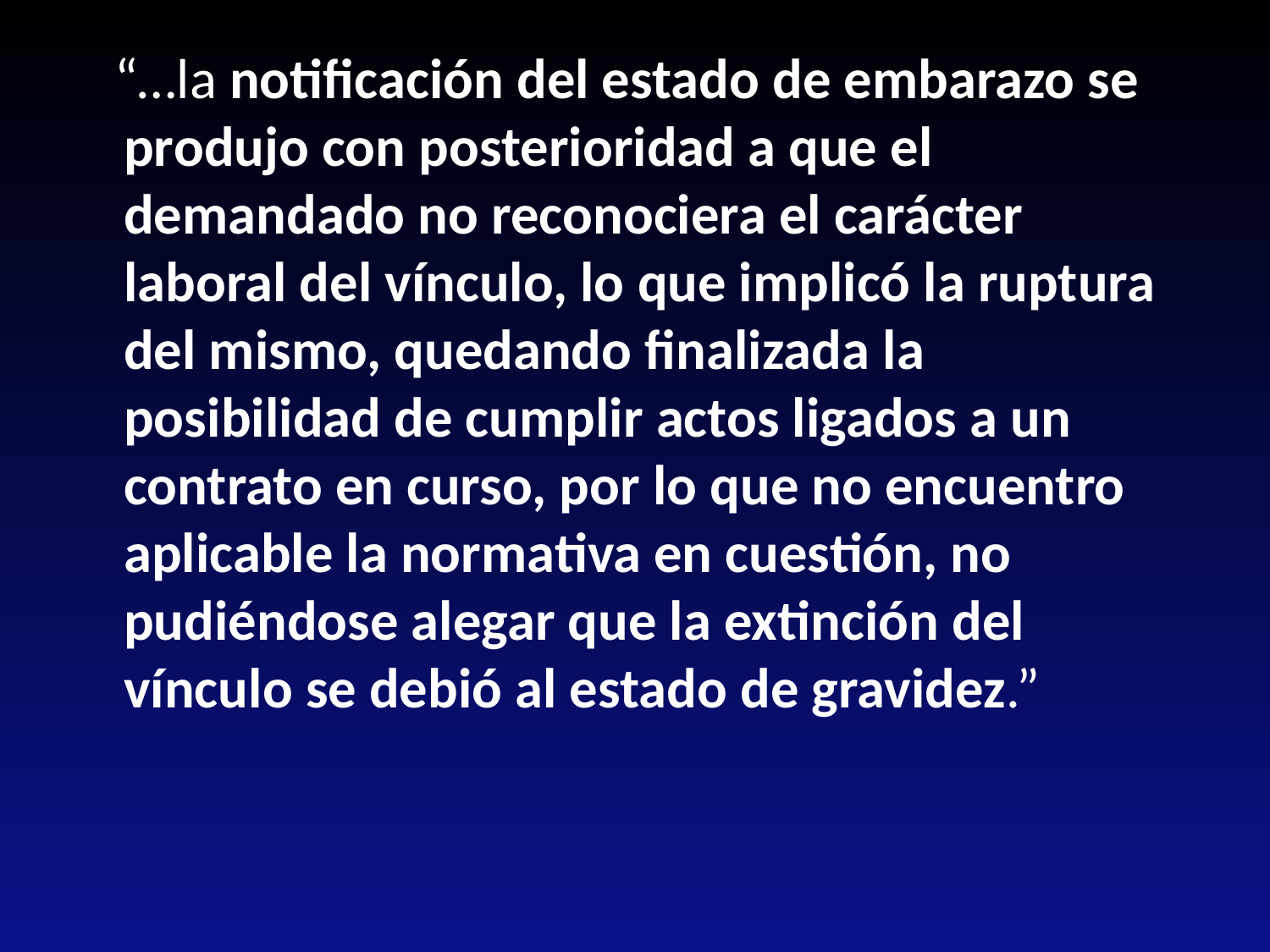

“…la notificación del estado de embarazo se produjo con posterioridad a que el demandado no reconociera el carácter laboral del vínculo, lo que implicó la ruptura del mismo, quedando finalizada la posibilidad de cumplir actos ligados a un contrato en curso, por lo que no encuentro aplicable la normativa en cuestión, no pudiéndose alegar que la extinción del vínculo se debió al estado de gravidez.”